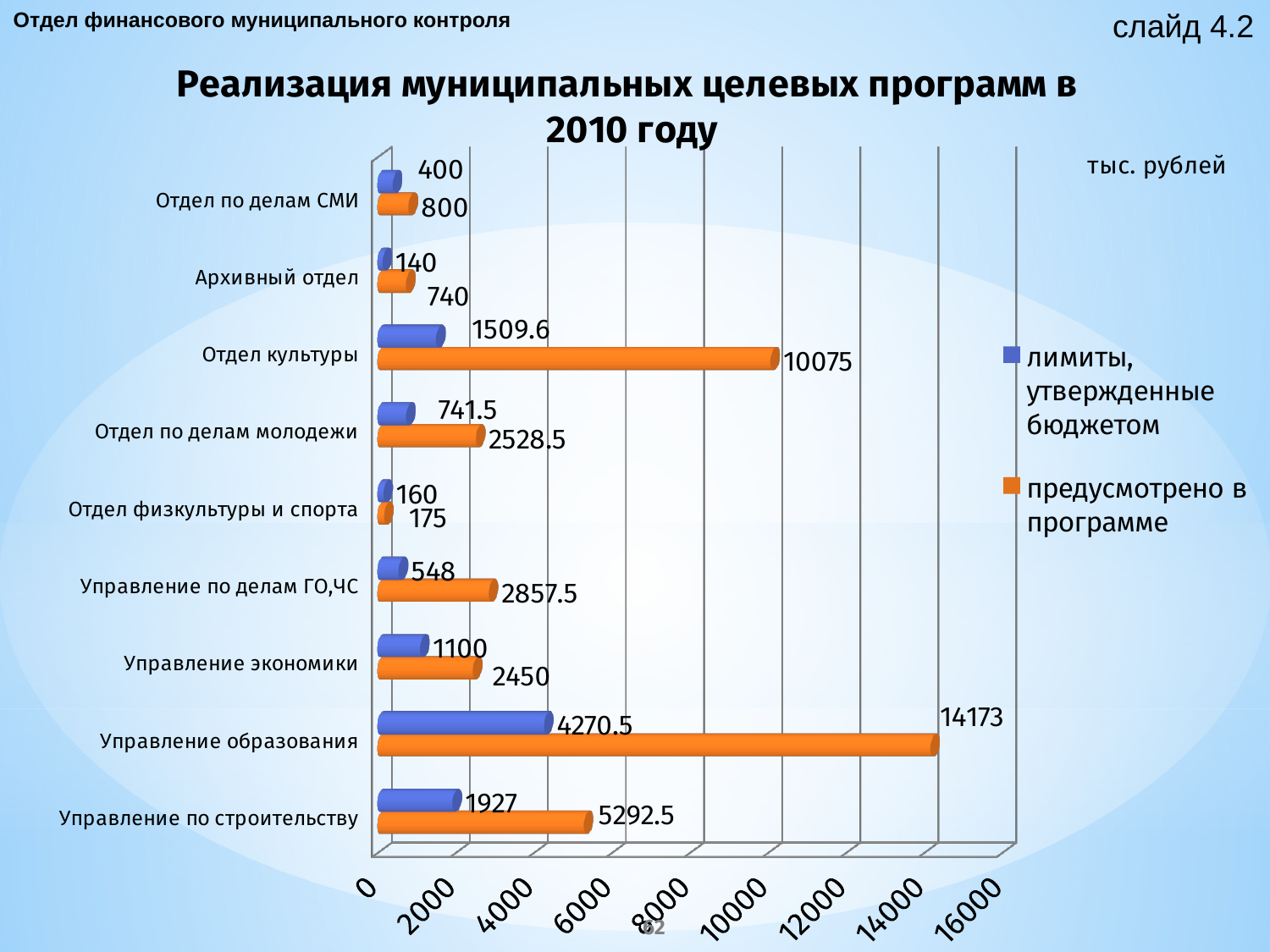

Отдел финансового муниципального контроля
слайд 4.2

[unsupported chart]

62